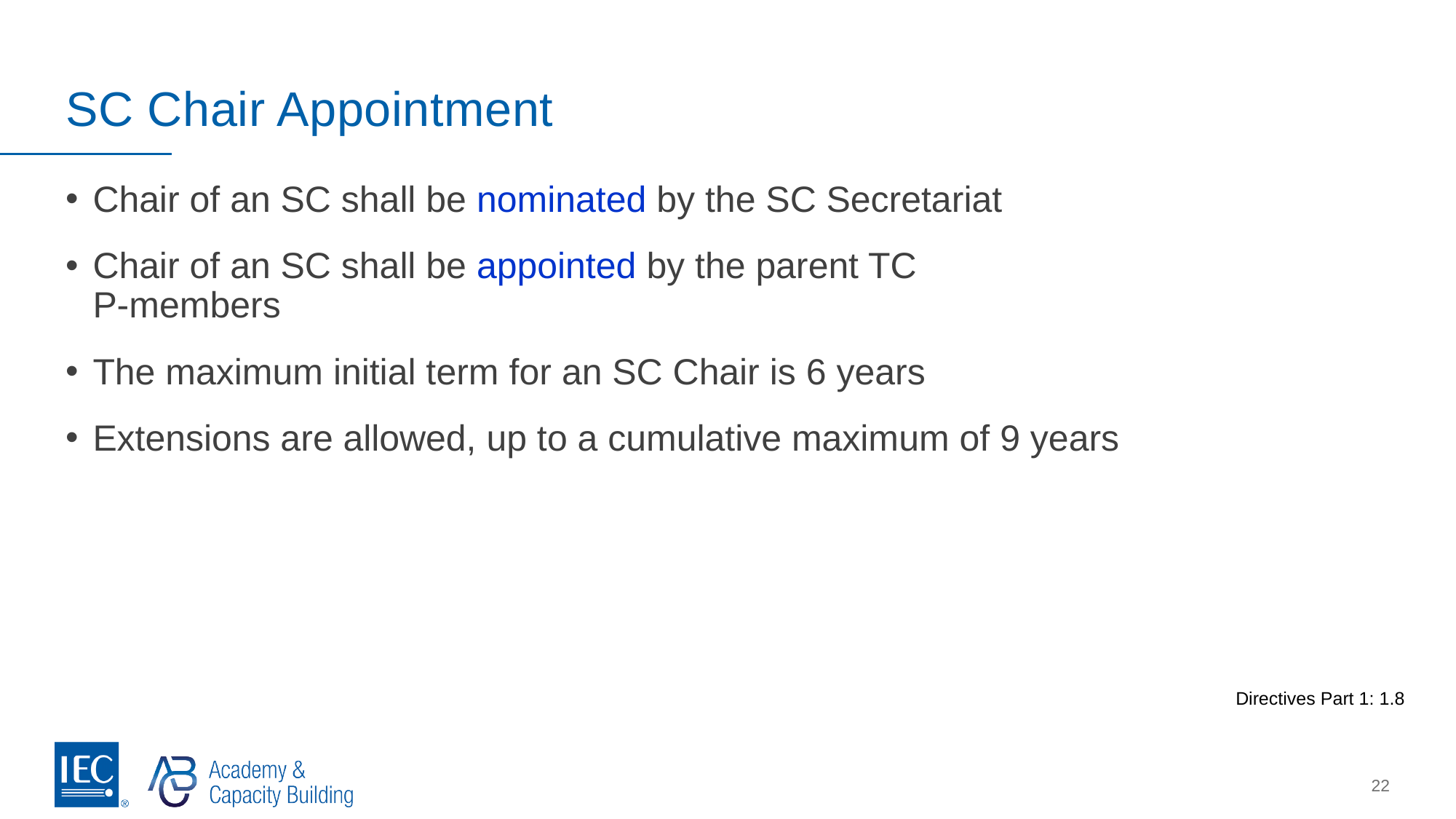

# SC Chair Appointment
Chair of an SC shall be nominated by the SC Secretariat
Chair of an SC shall be appointed by the parent TC
P-members
The maximum initial term for an SC Chair is 6 years
Extensions are allowed, up to a cumulative maximum of 9 years
Directives Part 1: 1.8
22